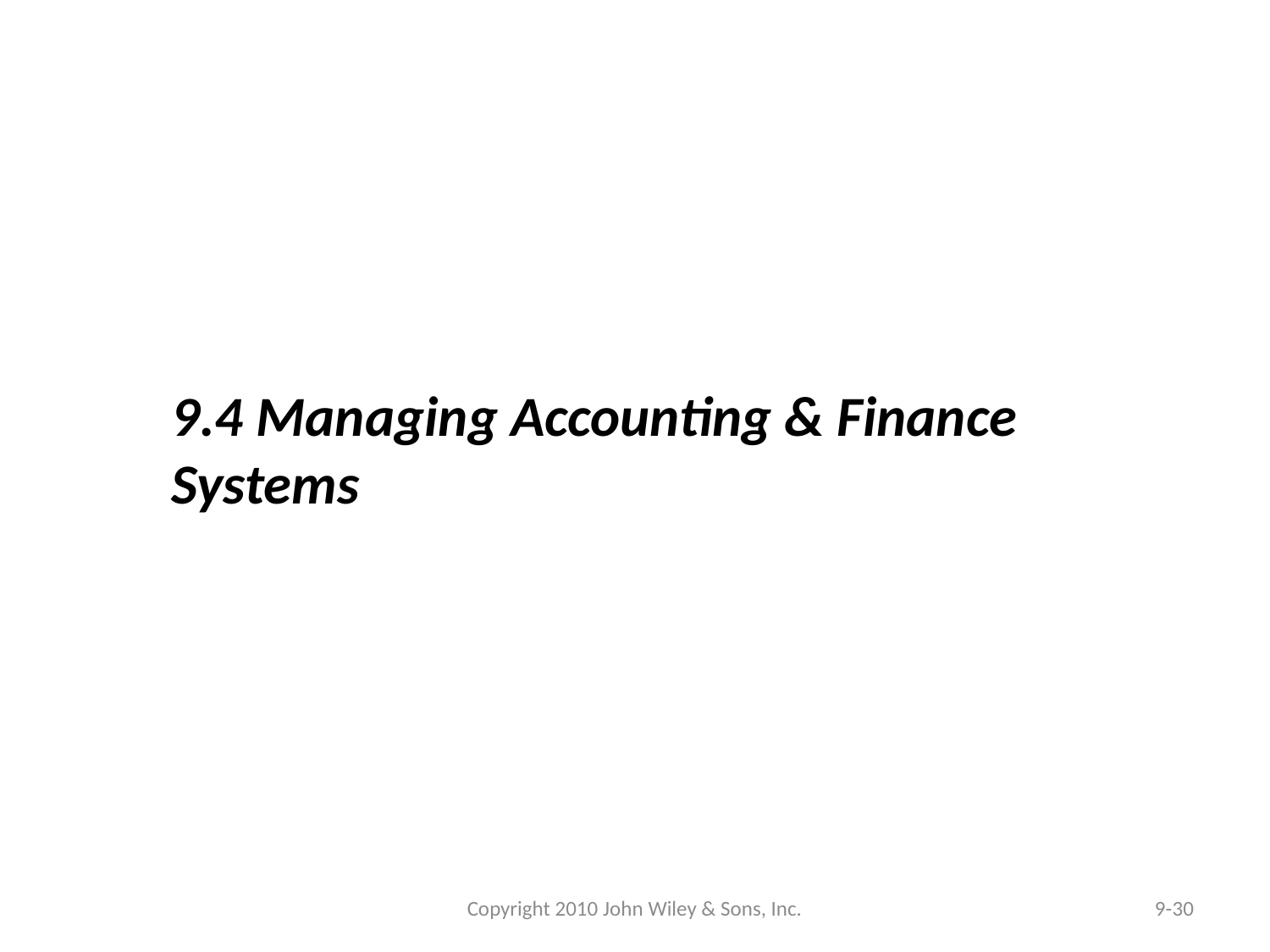

9.4 Managing Accounting & Finance Systems
Copyright 2010 John Wiley & Sons, Inc.
9-30